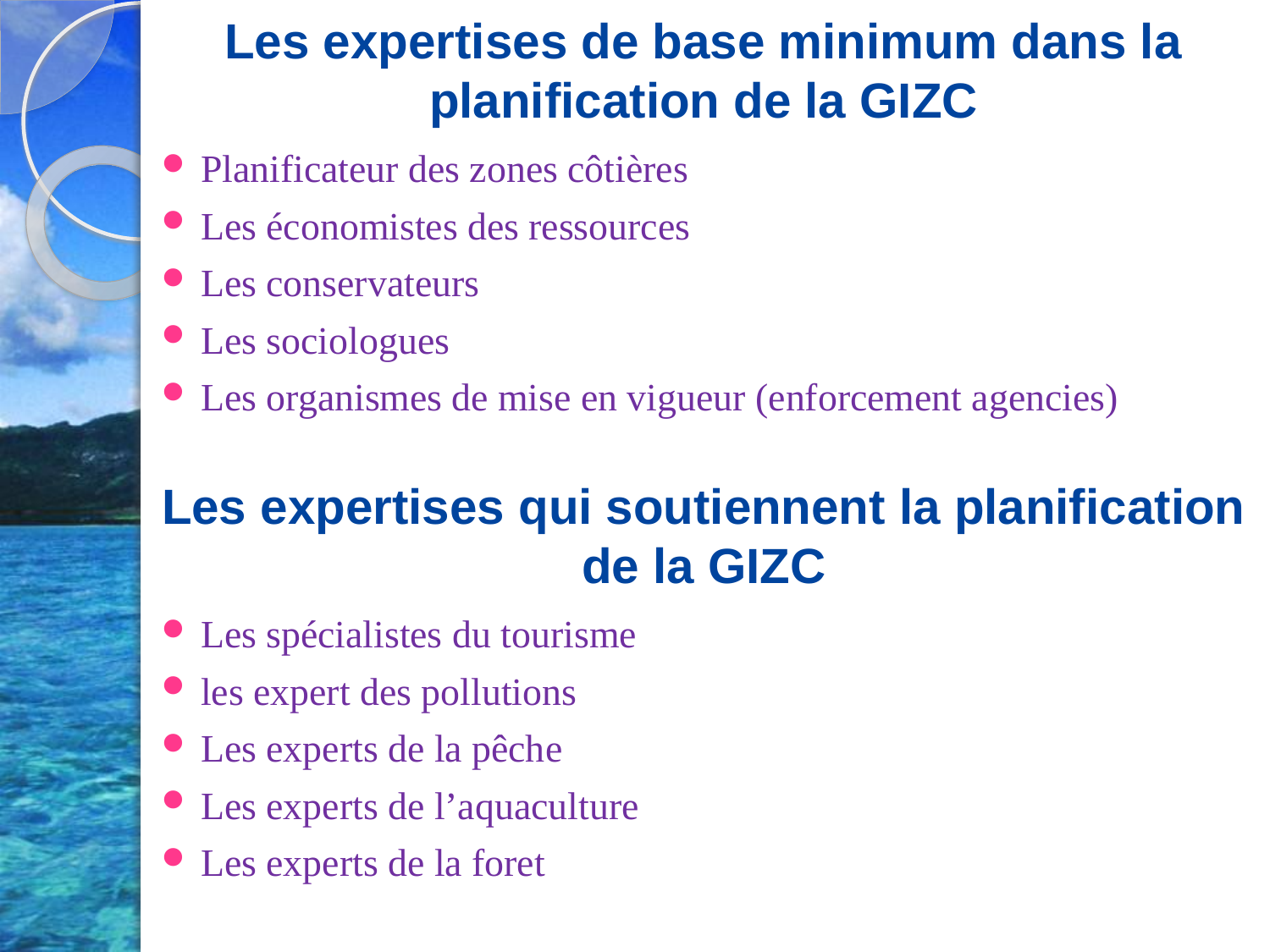

# Les expertises de base minimum dans la planification de la GIZC
Planificateur des zones côtières
Les économistes des ressources
Les conservateurs
Les sociologues
Les organismes de mise en vigueur (enforcement agencies)
Les expertises qui soutiennent la planification de la GIZC
Les spécialistes du tourisme
les expert des pollutions
Les experts de la pêche
Les experts de l’aquaculture
Les experts de la foret